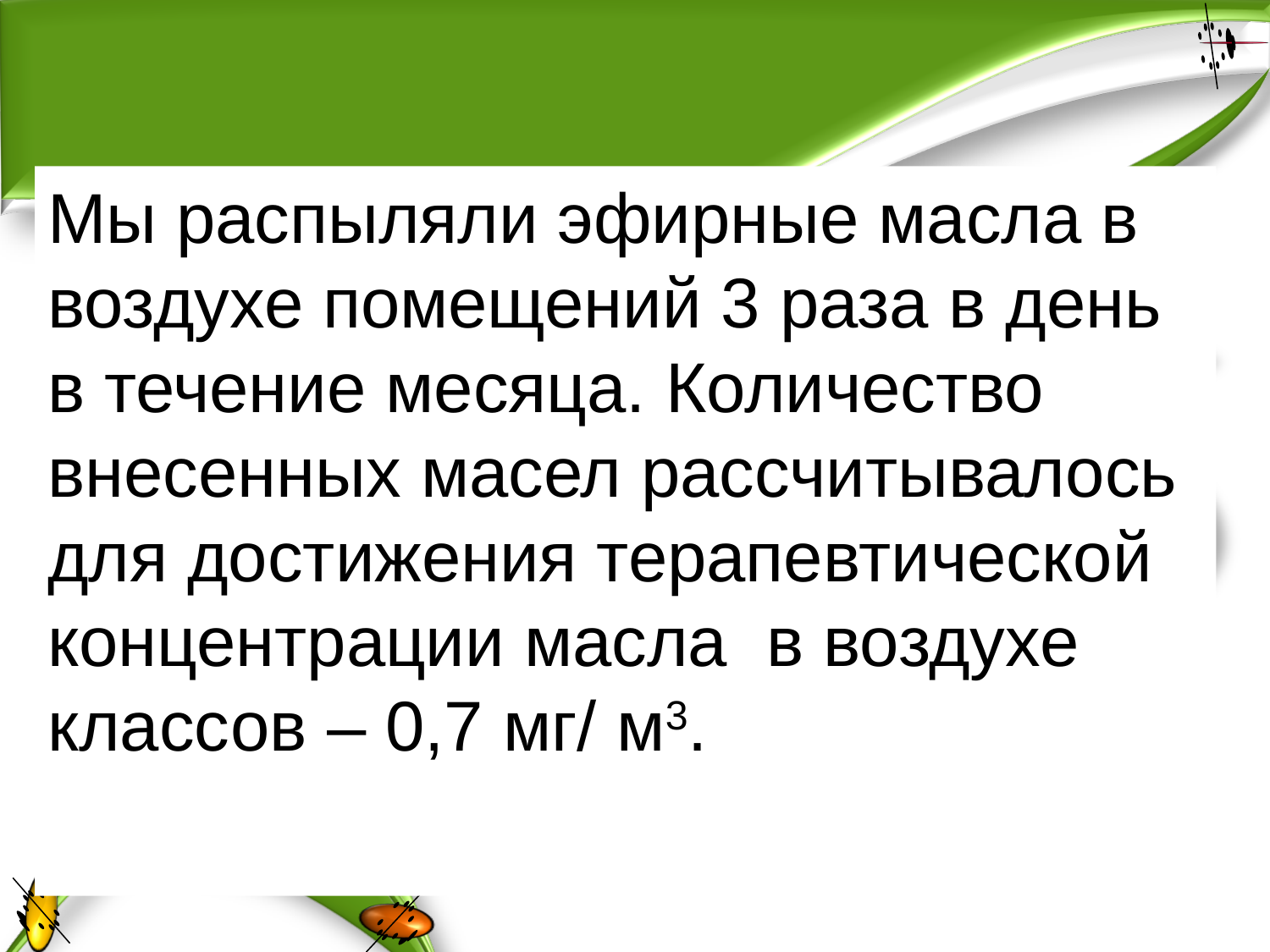

#
Мы распыляли эфирные масла в воздухе помещений 3 раза в день в течение месяца. Количество внесенных масел рассчитывалось для достижения терапевтической концентрации масла  в воздухе  классов – 0,7 мг/ м3.